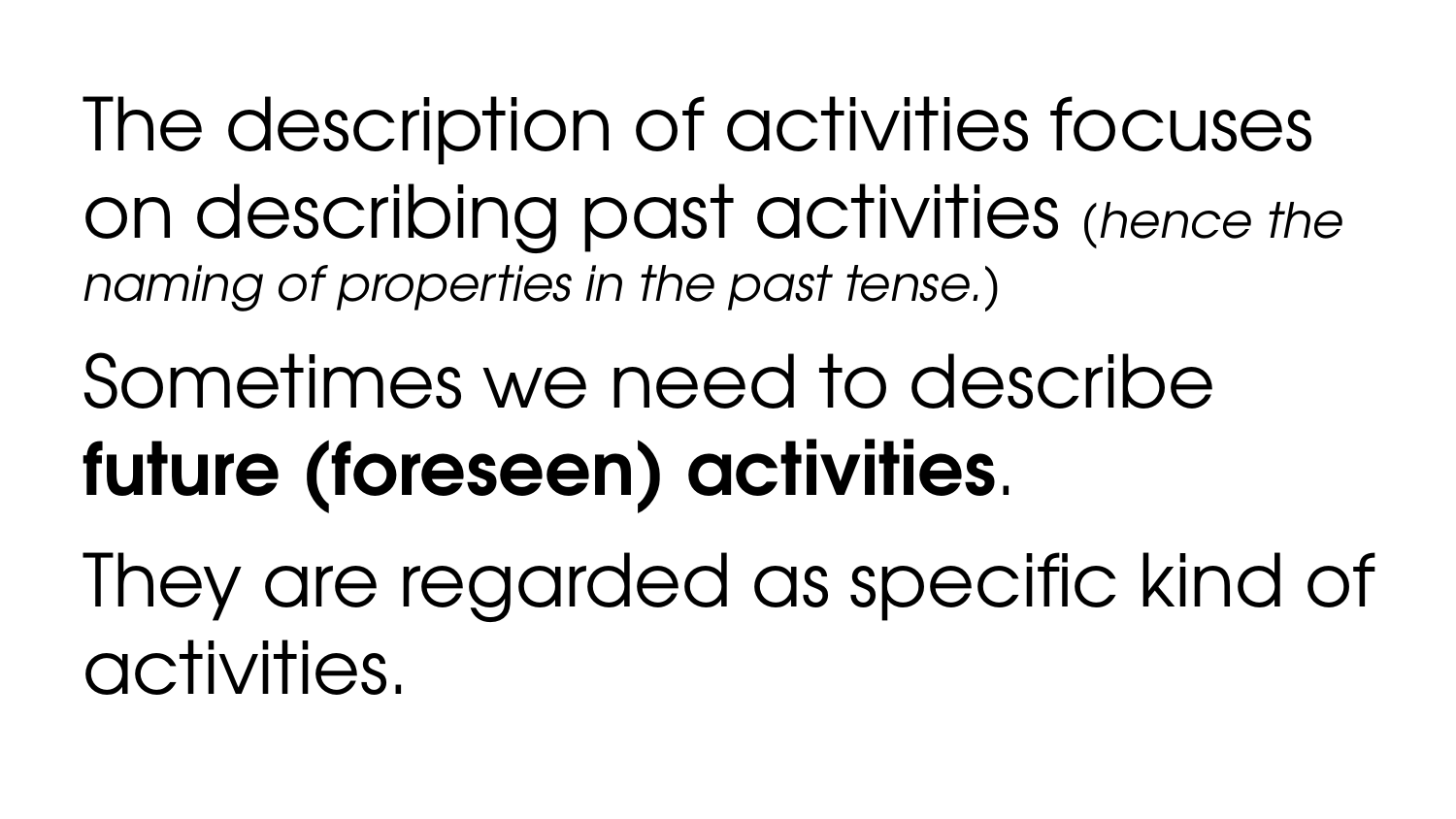

The description of activities focuses on describing past activities (hence the naming of properties in the past tense.)
Sometimes we need to describe future (foreseen) activities.
They are regarded as specific kind of activities.